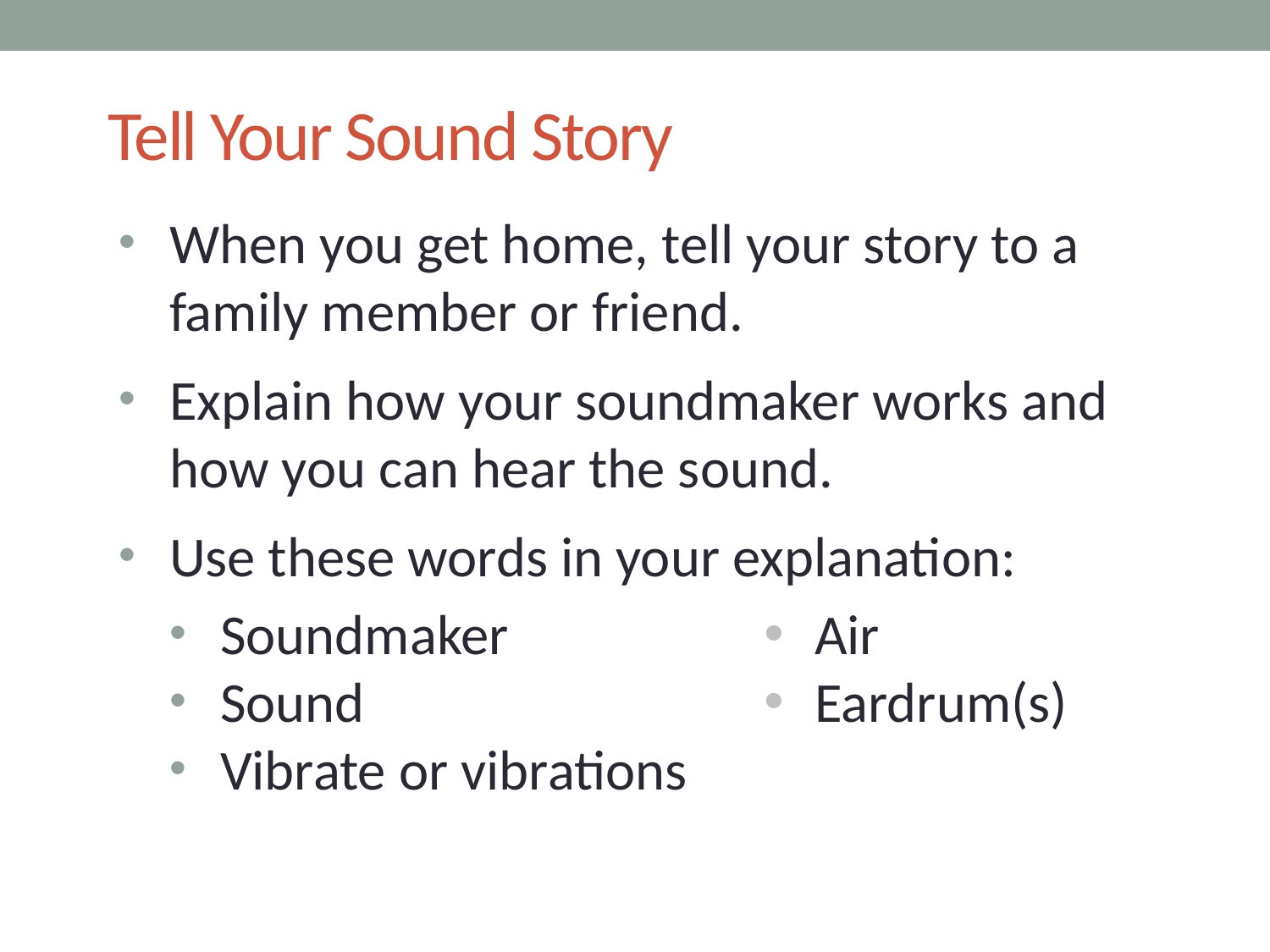

# Tell Your Sound Story
When you get home, tell your story to a family member or friend.
Explain how your soundmaker works and how you can hear the sound.
Use these words in your explanation:
Soundmaker
Sound
Vibrate or vibrations
Air
Eardrum(s)